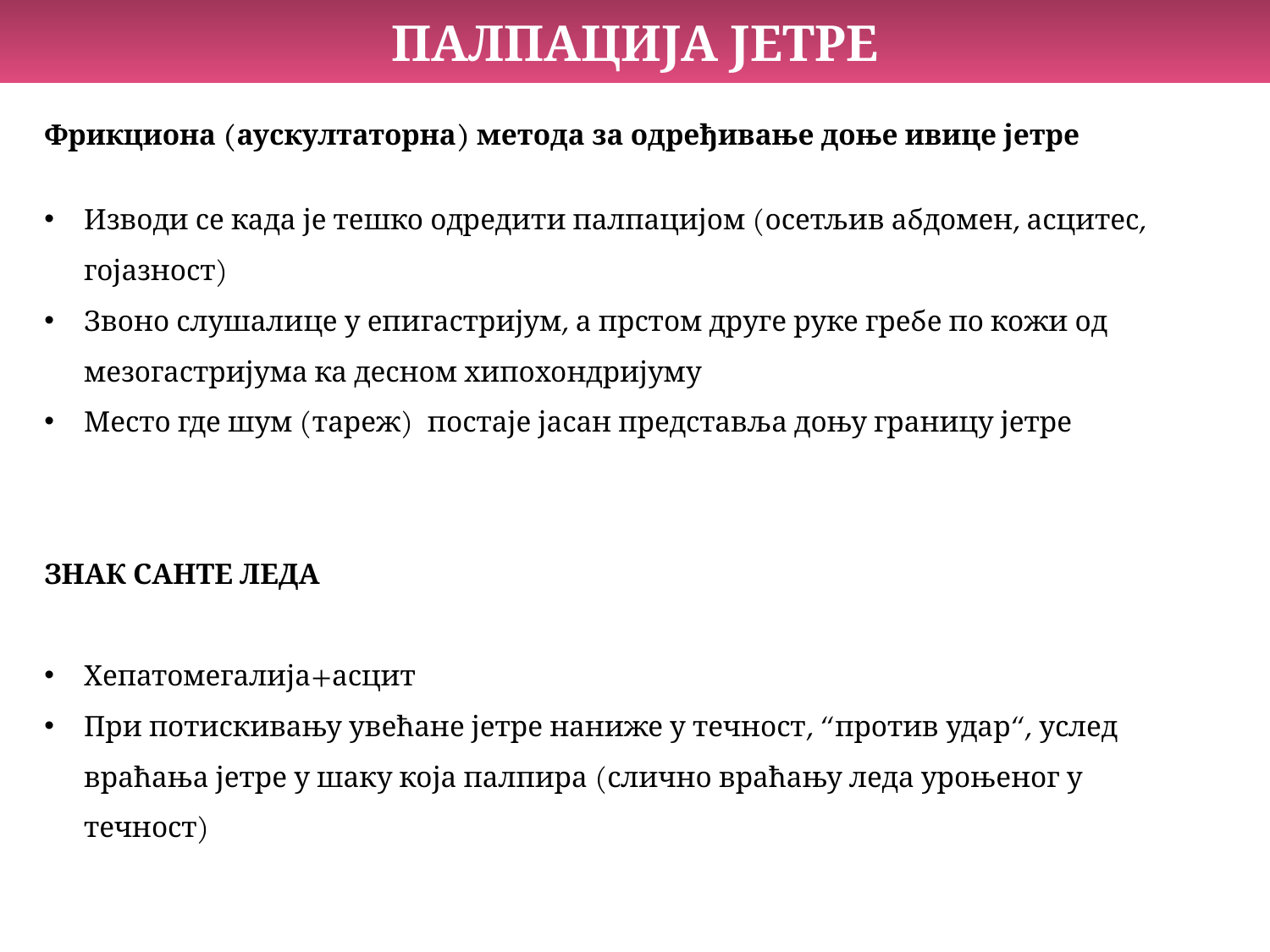

ПАЛПАЦИЈА ЈЕТРЕ
Фрикциона (аускултаторна) метода за одређивање доње ивице јетре

Изводи се када је тешко одредити палпацијом (осетљив абдомен, асцитес, гојазност)
Звоно слушалице у епигастријум, а прстом друге руке гребе по кожи од мезогастријума ка десном хипохондријуму
Место где шум (тареж)  постаје јасан представља доњу границу јетре

ЗНАК САНТЕ ЛЕДА

Хепатомегалија+асцит
При потискивању увећане јетре наниже у течност, “против удар“, услед враћања јетре у шаку која палпира (слично враћању леда уроњеног у течност)